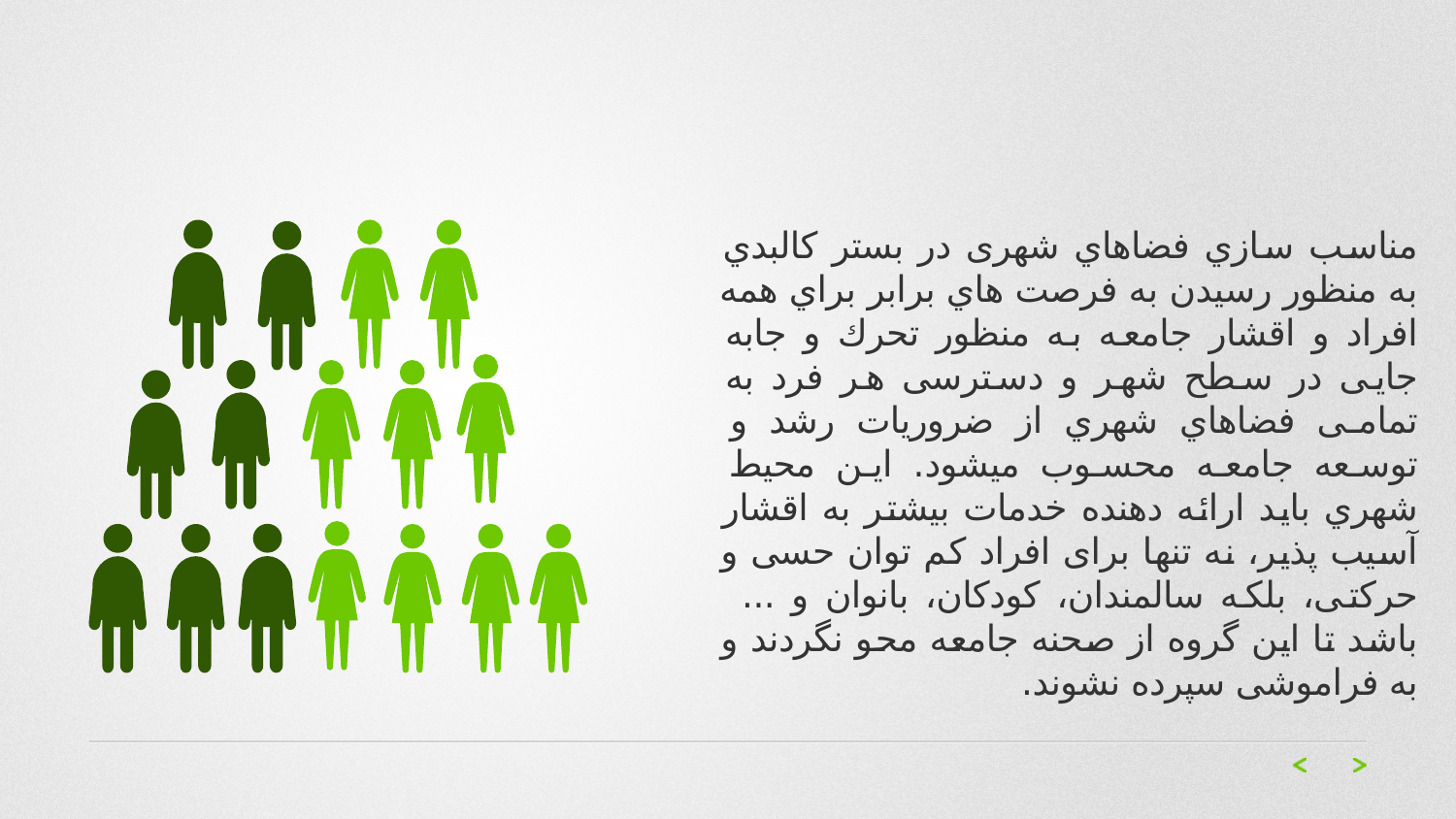

مناسب سازي فضاهاي شهری در بستر کالبدي به منظور رسیدن به فرصت هاي برابر براي همه افراد و اقشار جامعه به منظور تحرك و جابه جایی در سطح شهر و دسترسی هر فرد به تمامی فضاهاي شهري از ضروریات رشد و توسعه جامعه محسوب میشود. این محیط شهري باید ارائه دهنده خدمات بیشتر به اقشار آسیب پذیر، نه تنها برای افراد کم توان حسی و حرکتی، بلکه سالمندان، کودکان، بانوان و ...  باشد تا این گروه از صحنه جامعه محو نگردند و به فراموشی سپرده نشوند.